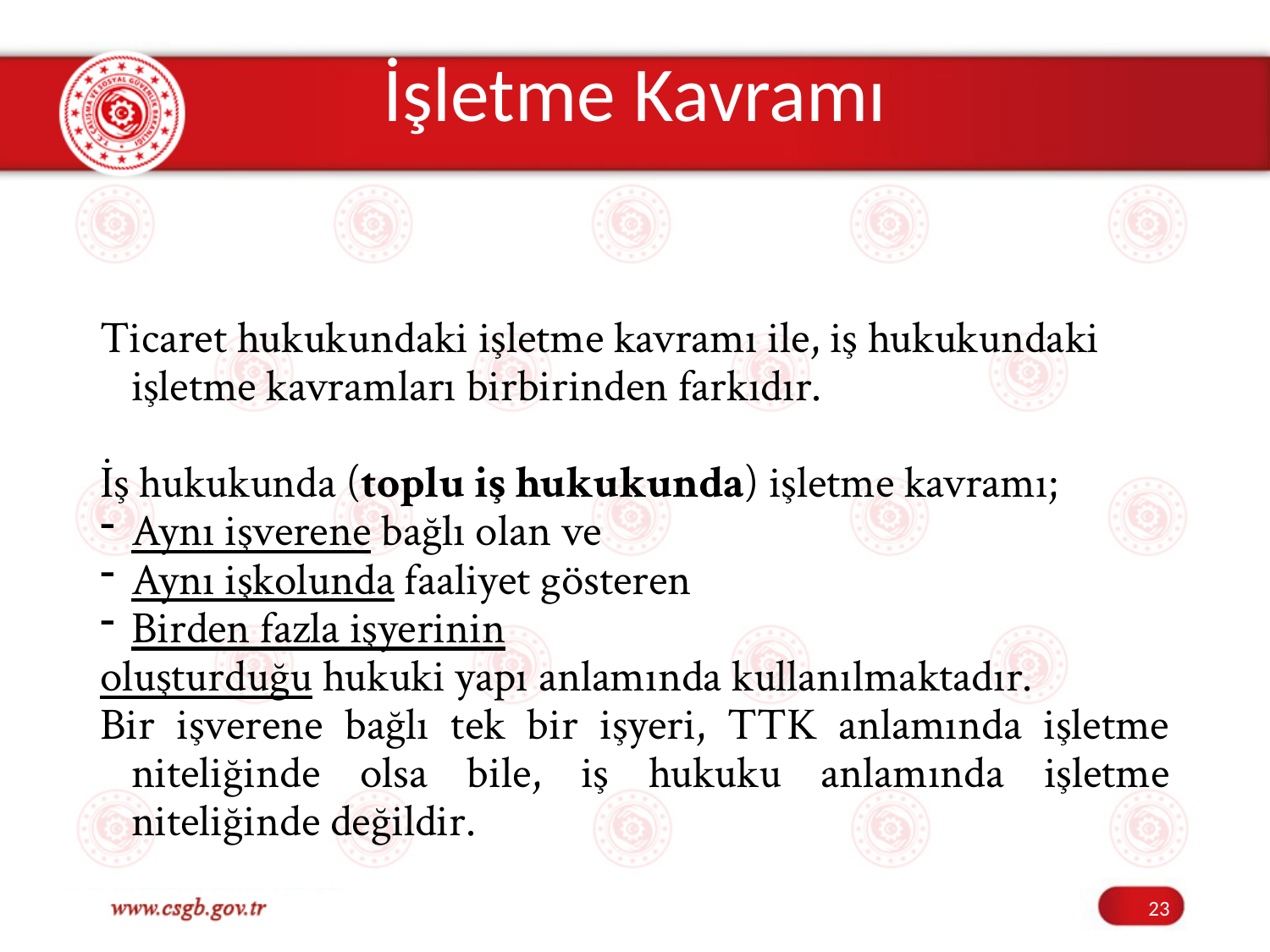

# İşletme Kavramı

Ticaret hukukundaki işletme kavramı ile, iş hukukundaki işletme kavramları birbirinden farkıdır.

İş hukukunda (toplu iş hukukunda) işletme kavramı;
Aynı işverene bağlı olan ve
Aynı işkolunda faaliyet gösteren
Birden fazla işyerinin
oluşturduğu hukuki yapı anlamında kullanılmaktadır.
Bir işverene bağlı tek bir işyeri, TTK anlamında işletme niteliğinde olsa bile, iş hukuku anlamında işletme niteliğinde değildir.

23